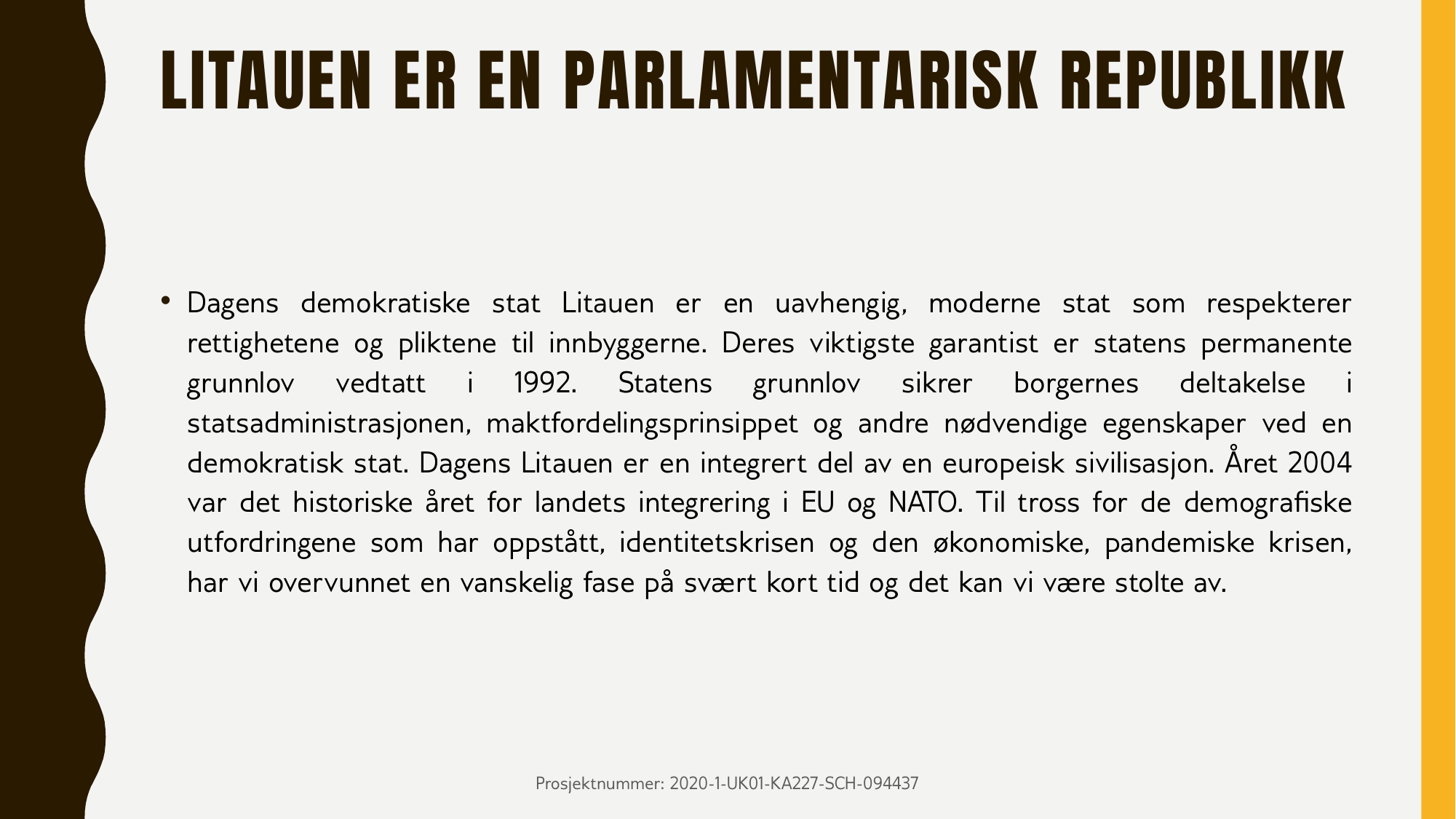

# Litauen er en parlamentarisk republikk
Dagens demokratiske stat Litauen er en uavhengig, moderne stat som respekterer rettighetene og pliktene til innbyggerne. Deres viktigste garantist er statens permanente grunnlov vedtatt i 1992. Statens grunnlov sikrer borgernes deltakelse i statsadministrasjonen, maktfordelingsprinsippet og andre nødvendige egenskaper ved en demokratisk stat. Dagens Litauen er en integrert del av en europeisk sivilisasjon. Året 2004 var det historiske året for landets integrering i EU og NATO. Til tross for de demografiske utfordringene som har oppstått, identitetskrisen og den økonomiske, pandemiske krisen, har vi overvunnet en vanskelig fase på svært kort tid og det kan vi være stolte av.

Prosjektnummer: 2020-1-UK01-KA227-SCH-094437